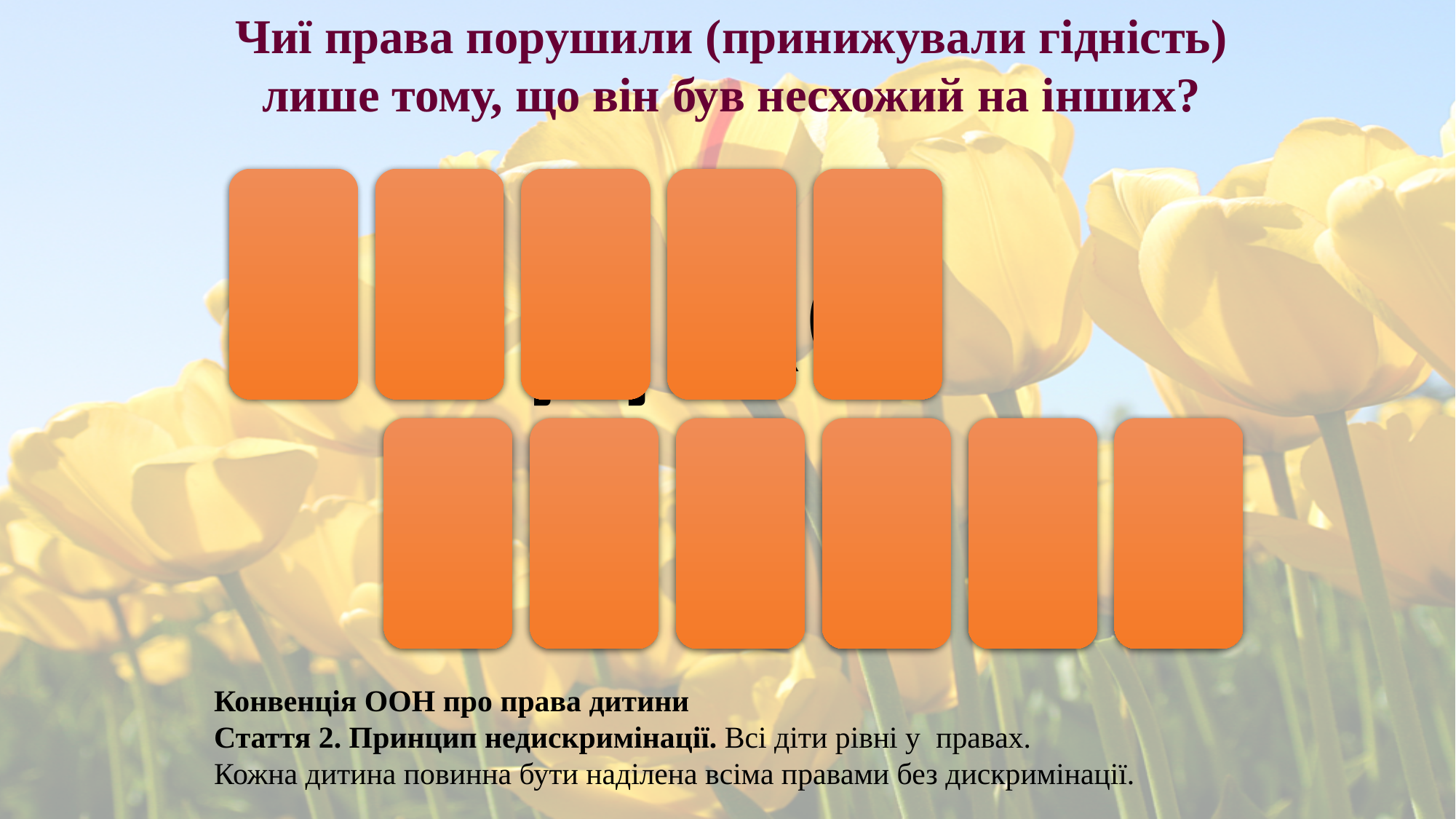

Чиї права порушили (принижували гідність) лише тому, що він був несхожий на інших?
г и д ке

к а че н я
Конвенція ООН про права дитини
Стаття 2. Принцип недискримінації. Всі діти рівні у  правах.
Кожна дитина повинна бути наділена всіма правами без дискримінації.